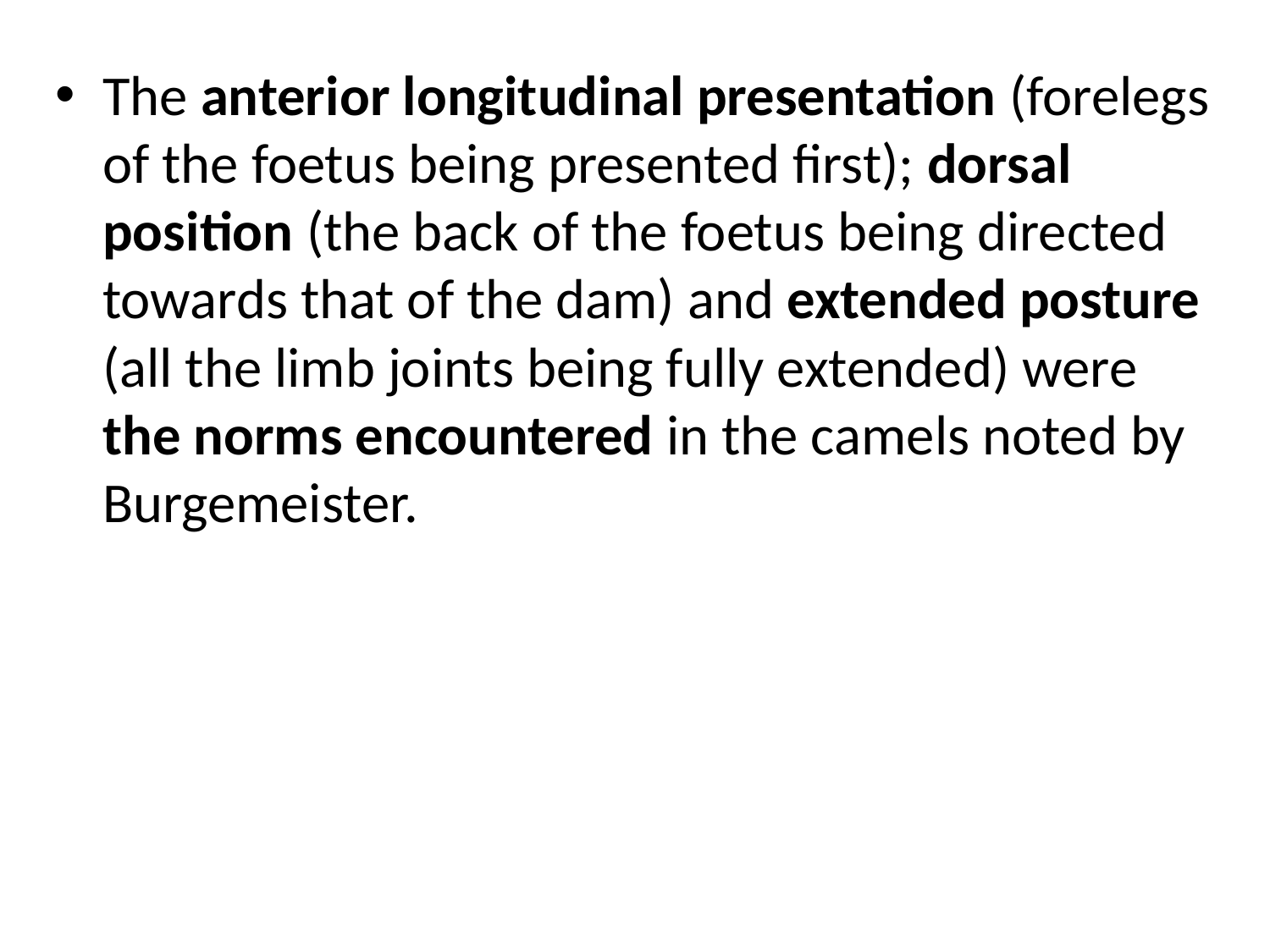

The anterior longitudinal presentation (forelegs of the foetus being presented first); dorsal position (the back of the foetus being directed towards that of the dam) and extended posture (all the limb joints being fully extended) were the norms encountered in the camels noted by Burgemeister.